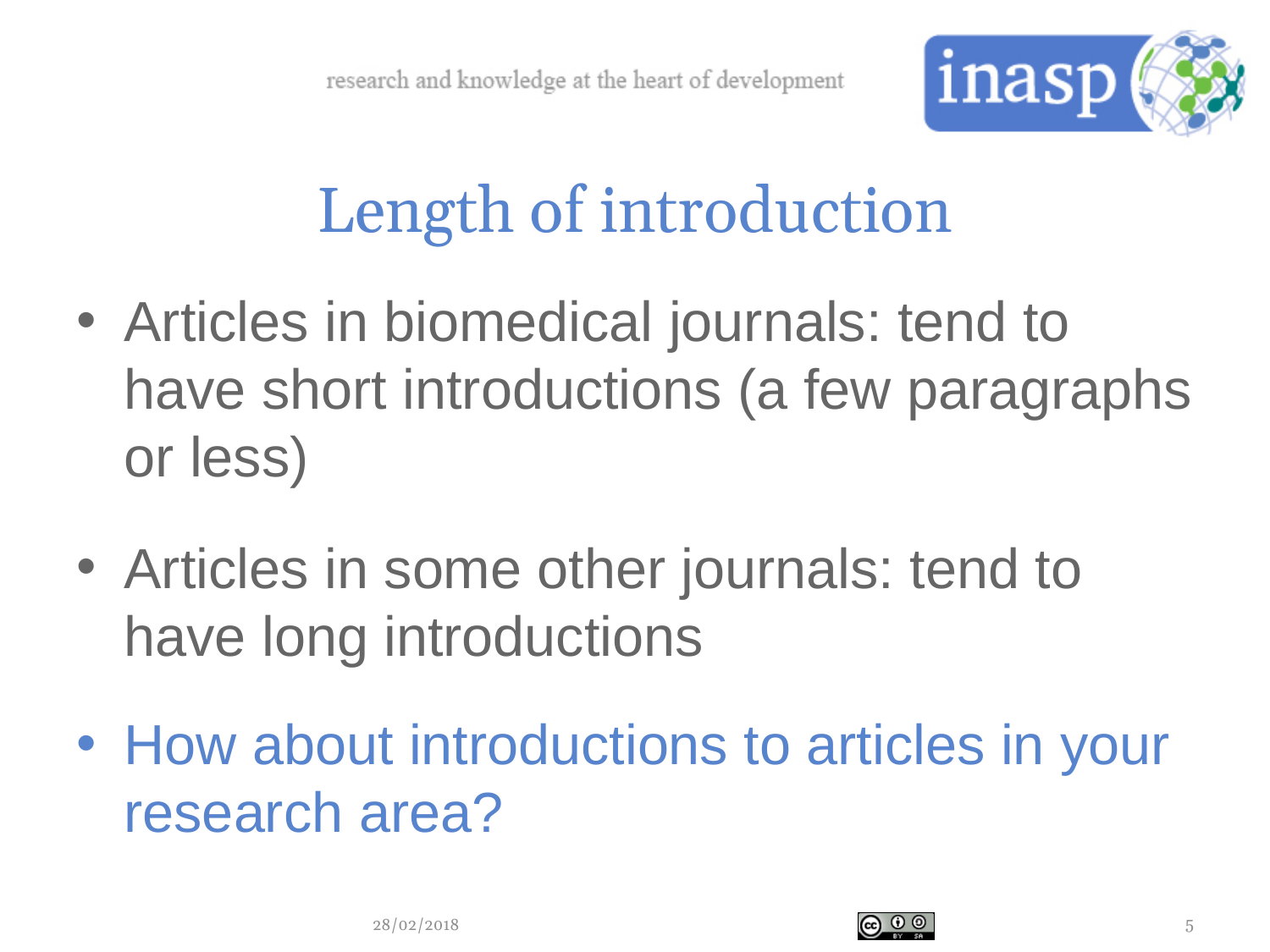

Length of introduction
Articles in biomedical journals: tend to have short introductions (a few paragraphs or less)

Articles in some other journals: tend to have long introductions

How about introductions to articles in your research area?

28/02/2018

5